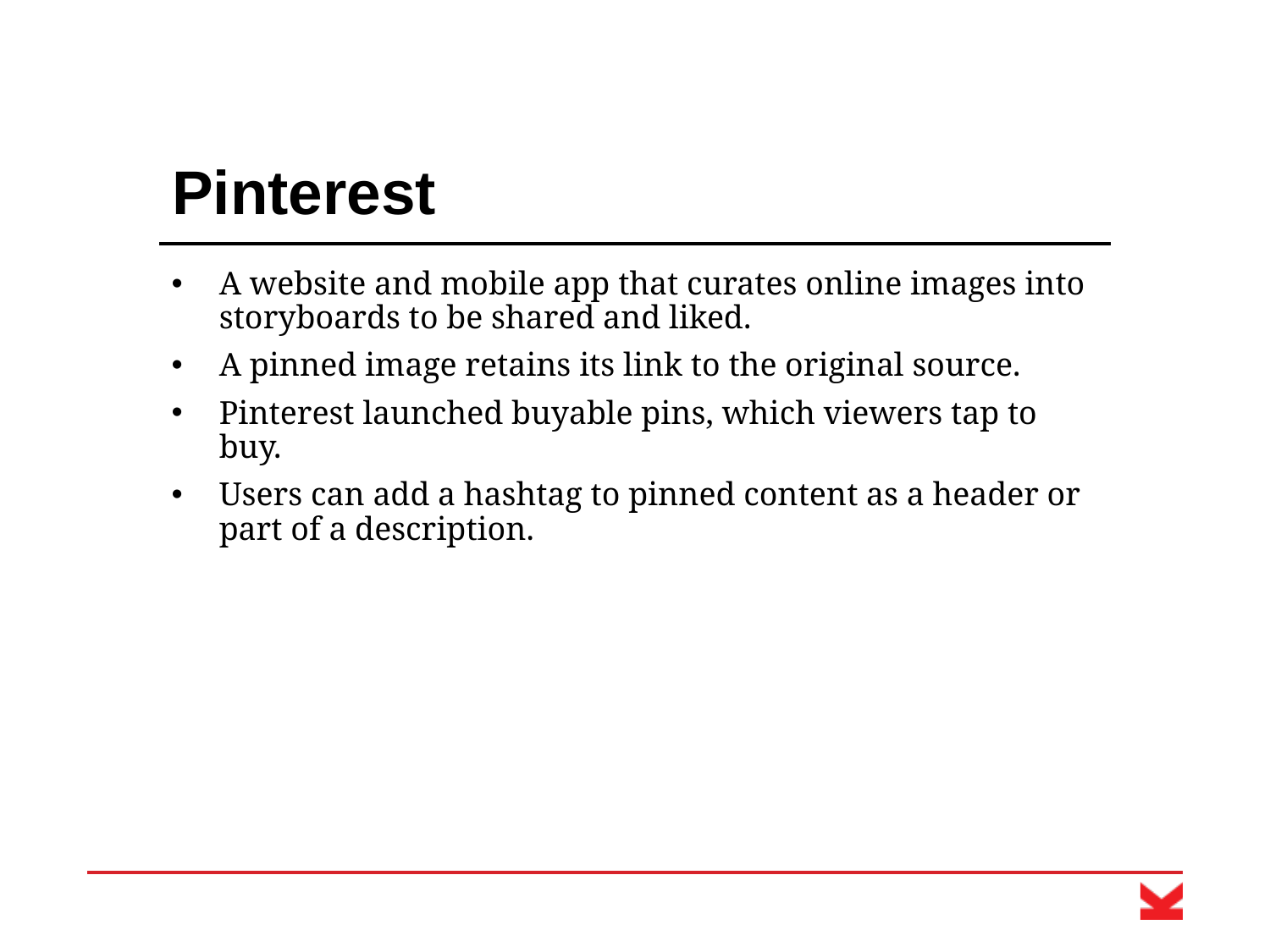

# Pinterest
A website and mobile app that curates online images into storyboards to be shared and liked.
A pinned image retains its link to the original source.
Pinterest launched buyable pins, which viewers tap to buy.
Users can add a hashtag to pinned content as a header or part of a description.